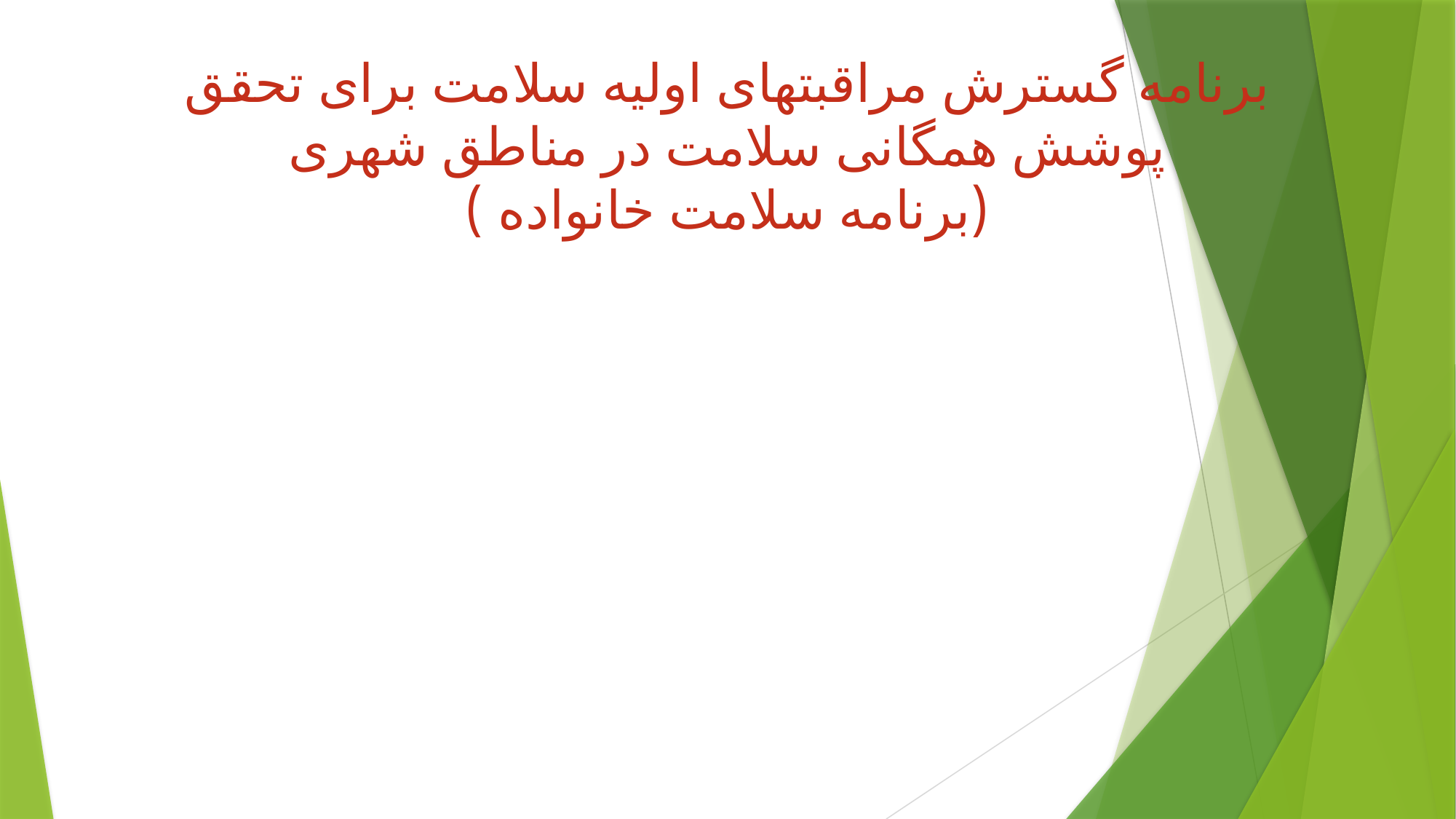

# برنامه گسترش مراقبتهای اولیه سلامت برای تحقق پوشش همگانی سلامت در مناطق شهری (برنامه سلامت خانواده )